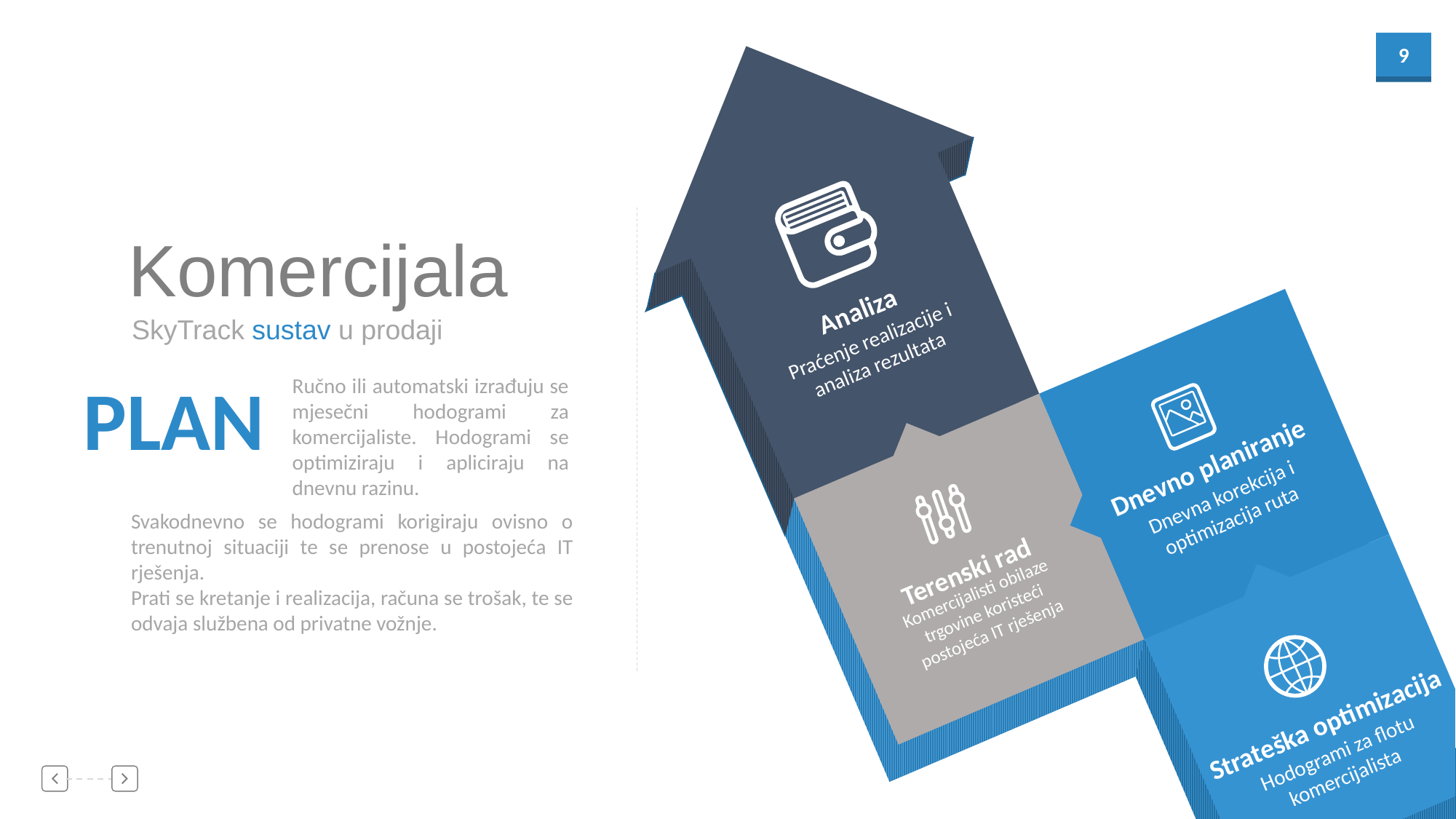

Analiza
Praćenje realizacije i analiza rezultata

Dnevno planiranje
Dnevna korekcija i optimizacija ruta

Terenski rad
Komercijalisti obilaze trgovine koristeći postojeća IT rješenja

Strateška optimizacija
Hodogrami za flotu komercijalista
Komercijala
SkyTrack sustav u prodaji
PLAN
Ručno ili automatski izrađuju se mjesečni hodogrami za komercijaliste. Hodogrami se optimiziraju i apliciraju na dnevnu razinu.
Svakodnevno se hodogrami korigiraju ovisno o trenutnoj situaciji te se prenose u postojeća IT rješenja.
Prati se kretanje i realizacija, računa se trošak, te se odvaja službena od privatne vožnje.